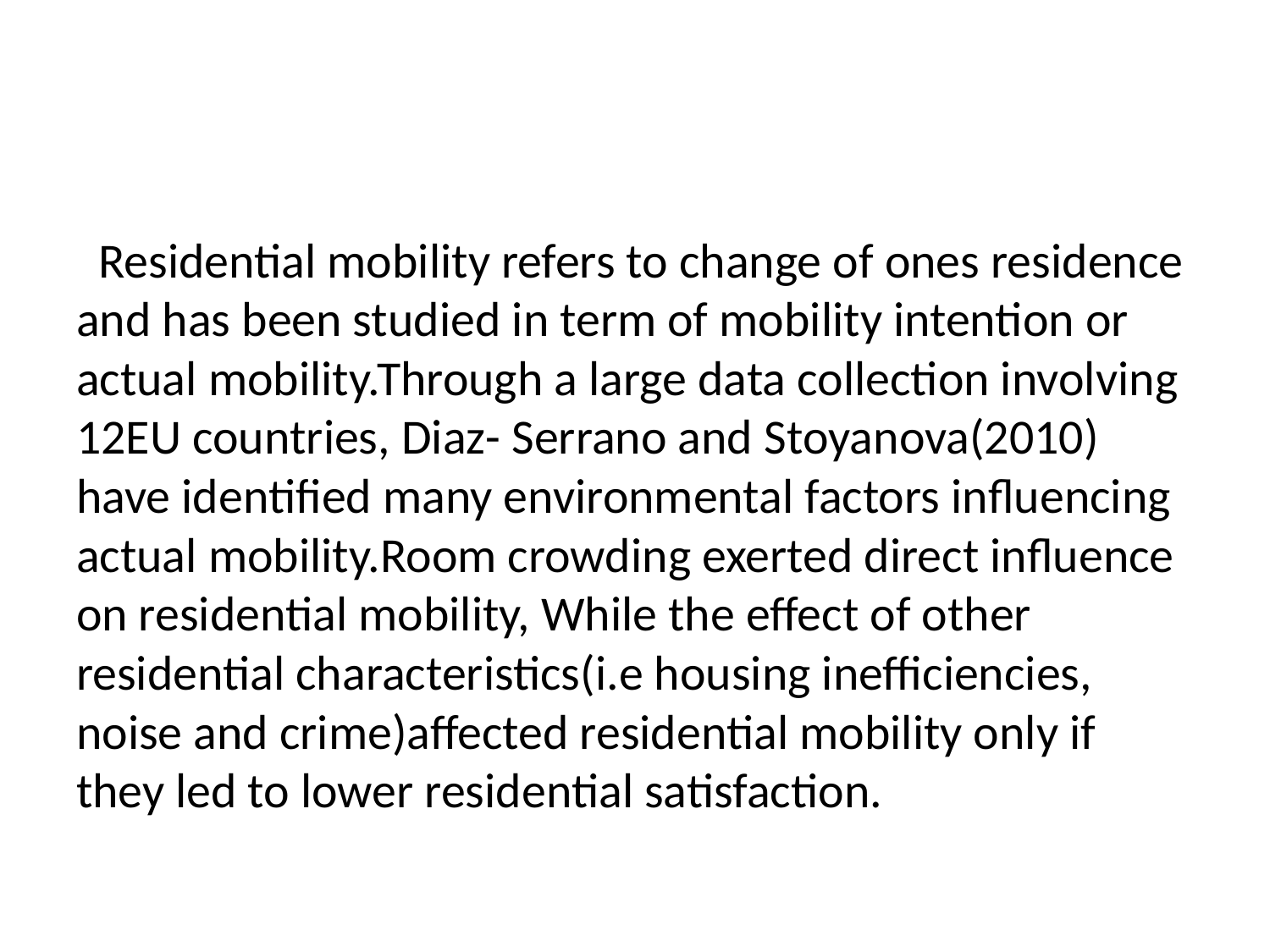

#
  Residential mobility refers to change of ones residence and has been studied in term of mobility intention or actual mobility.Through a large data collection involving 12EU countries, Diaz- Serrano and Stoyanova(2010) have identified many environmental factors influencing actual mobility.Room crowding exerted direct influence on residential mobility, While the effect of other residential characteristics(i.e housing inefficiencies, noise and crime)affected residential mobility only if they led to lower residential satisfaction.